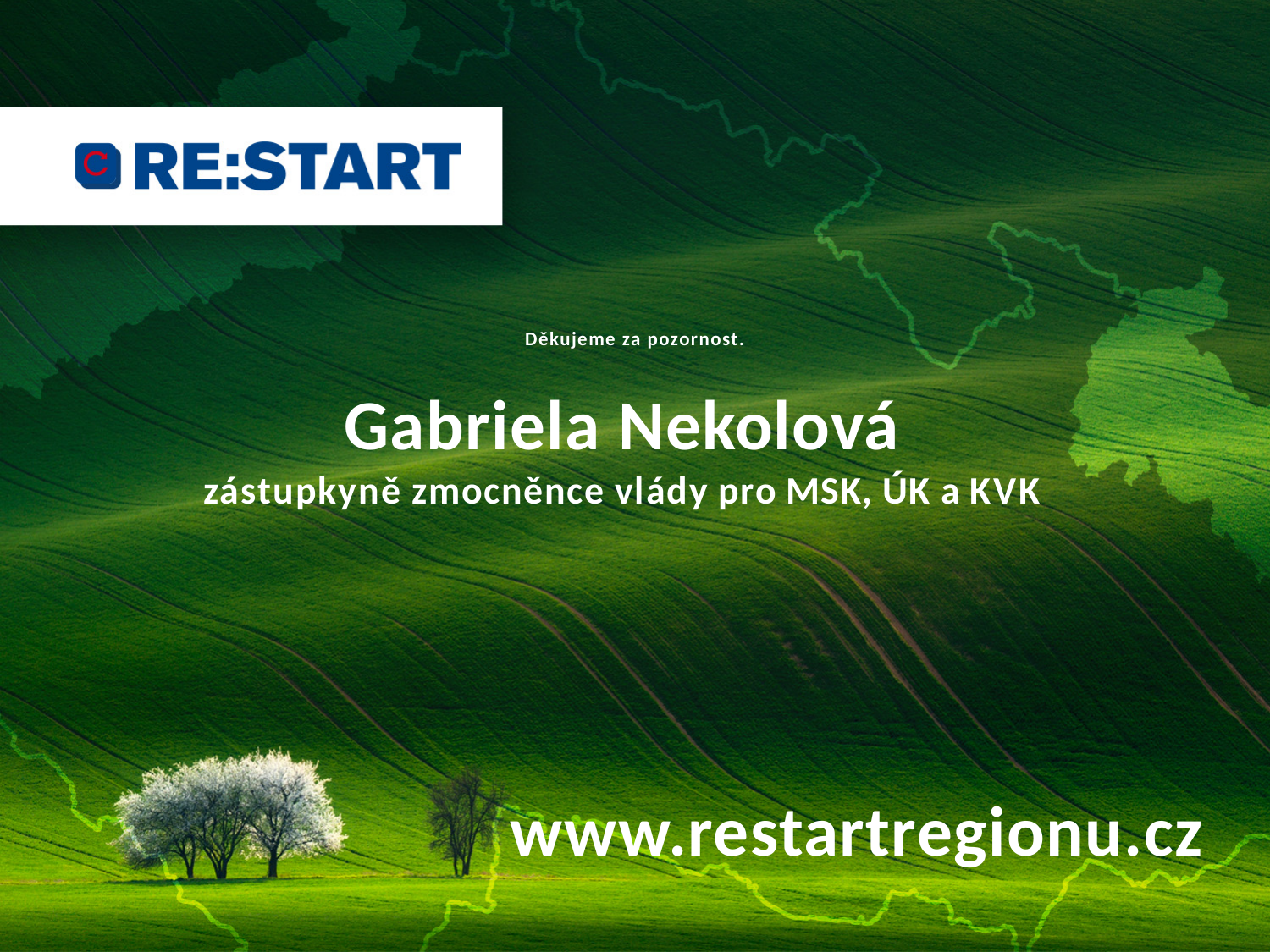

# Děkujeme za pozornost.
Gabriela Nekolová
zástupkyně zmocněnce vlády pro MSK, ÚK a KVK
www.restartregionu.cz